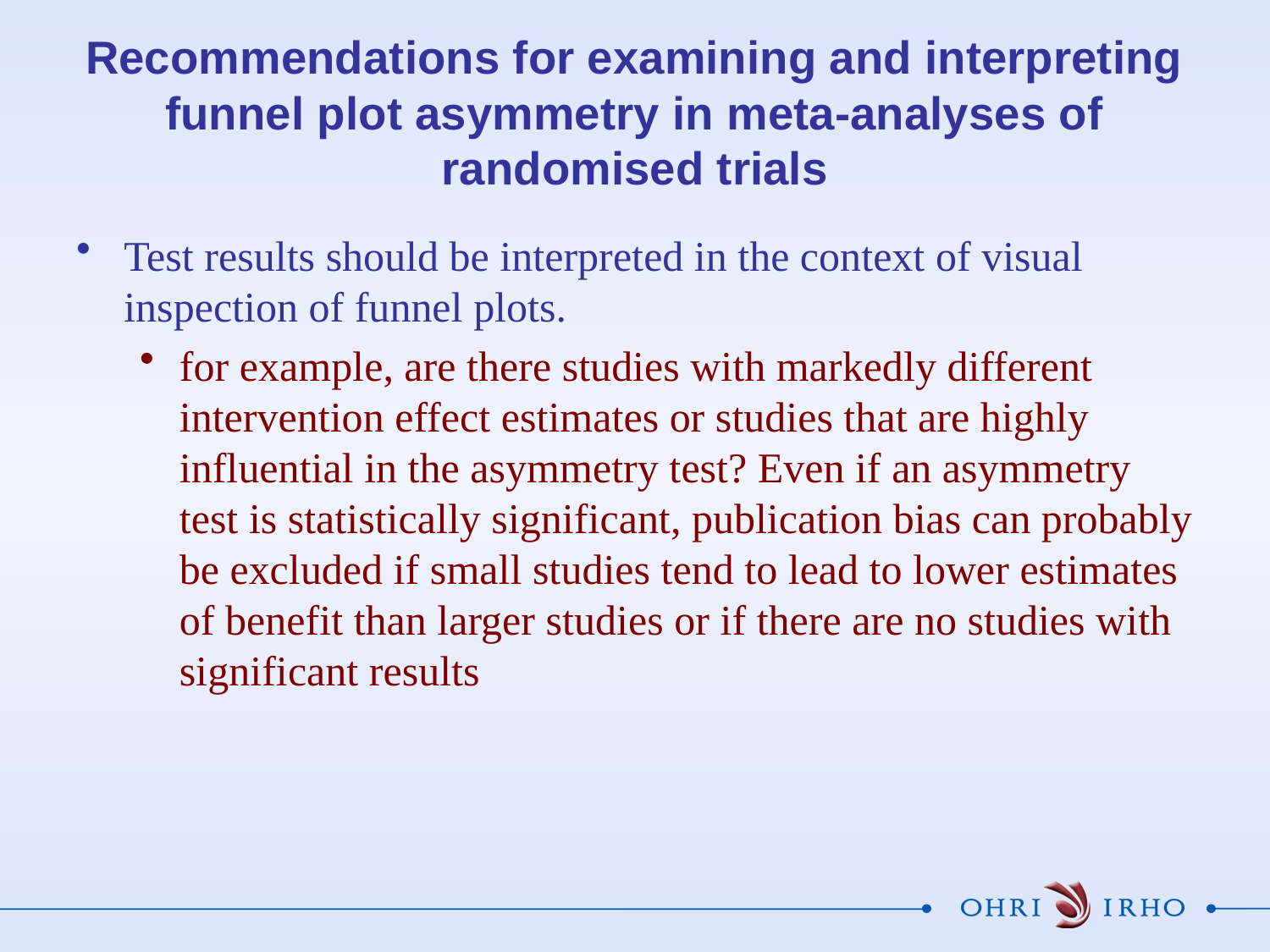

# Recommendations for examining and interpreting funnel plot asymmetry in meta-analyses of randomised trials
Test results should be interpreted in the context of visual inspection of funnel plots.
for example, are there studies with markedly different intervention effect estimates or studies that are highly influential in the asymmetry test? Even if an asymmetry test is statistically significant, publication bias can probably be excluded if small studies tend to lead to lower estimates of benefit than larger studies or if there are no studies with significant results